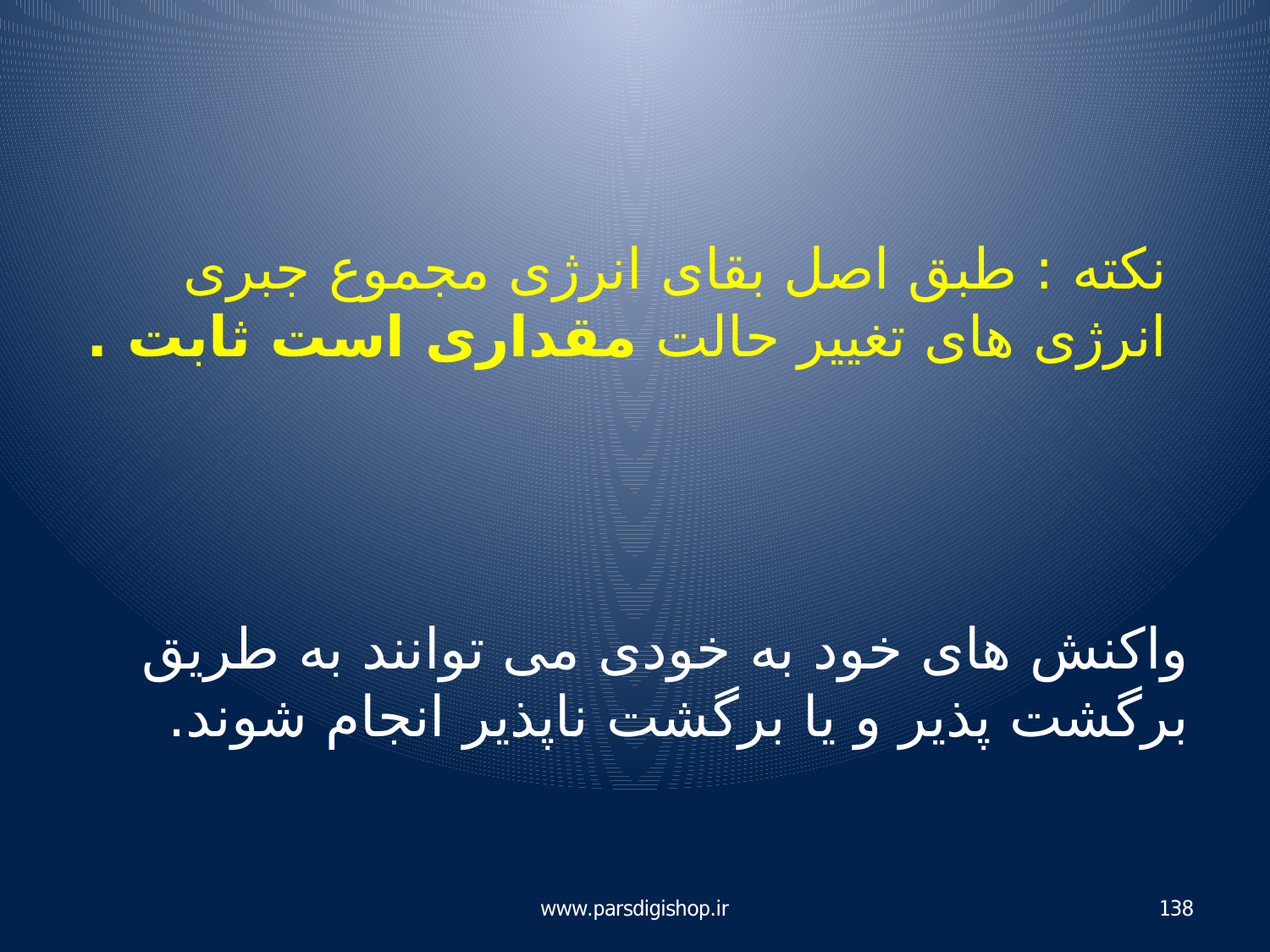

نکته : طبق اصل بقای انرژی مجموع جبری انرژی های تغییر حالت مقداری است ثابت .
واکنش های خود به خودی می توانند به طریق برگشت پذیر و یا برگشت ناپذیر انجام شوند.
www.parsdigishop.ir
138